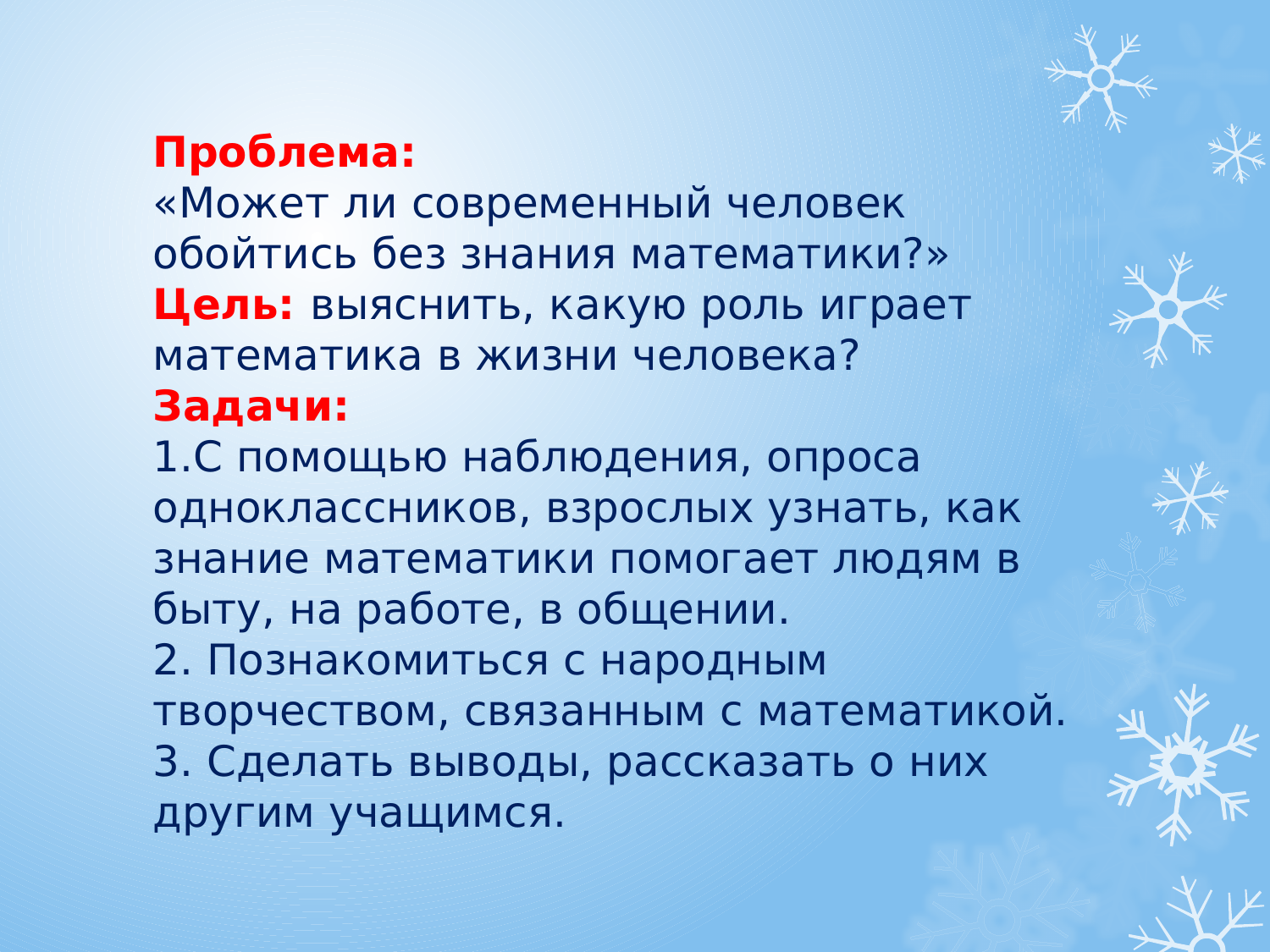

# Проблема: «Может ли современный человек обойтись без знания математики?» Цель: выяснить, какую роль играет математика в жизни человека? Задачи: 1.С помощью наблюдения, опроса одноклассников, взрослых узнать, как знание математики помогает людям в быту, на работе, в общении. 2. Познакомиться с народным творчеством, связанным с математикой. 3. Сделать выводы, рассказать о них другим учащимся.